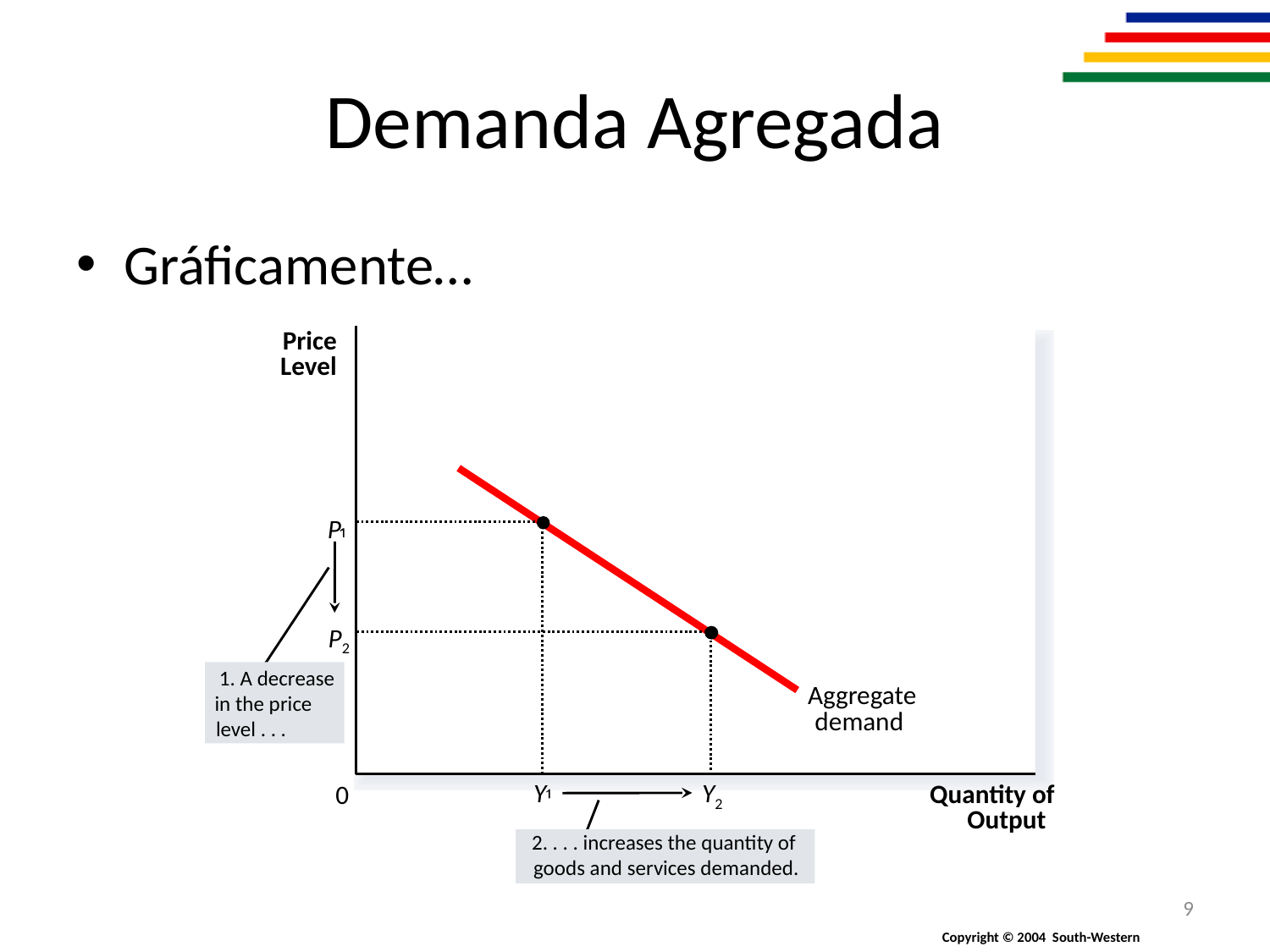

# Demanda Agregada
Gráficamente…
Price

Level

Aggregate
demand
P

Y

1. A decrease
in the price
level . . .
P2

Y2
Quantity of
0

2. . . . increases the quantity of

goods and services demanded.
Output
Copyright © 2004  South-Western
9